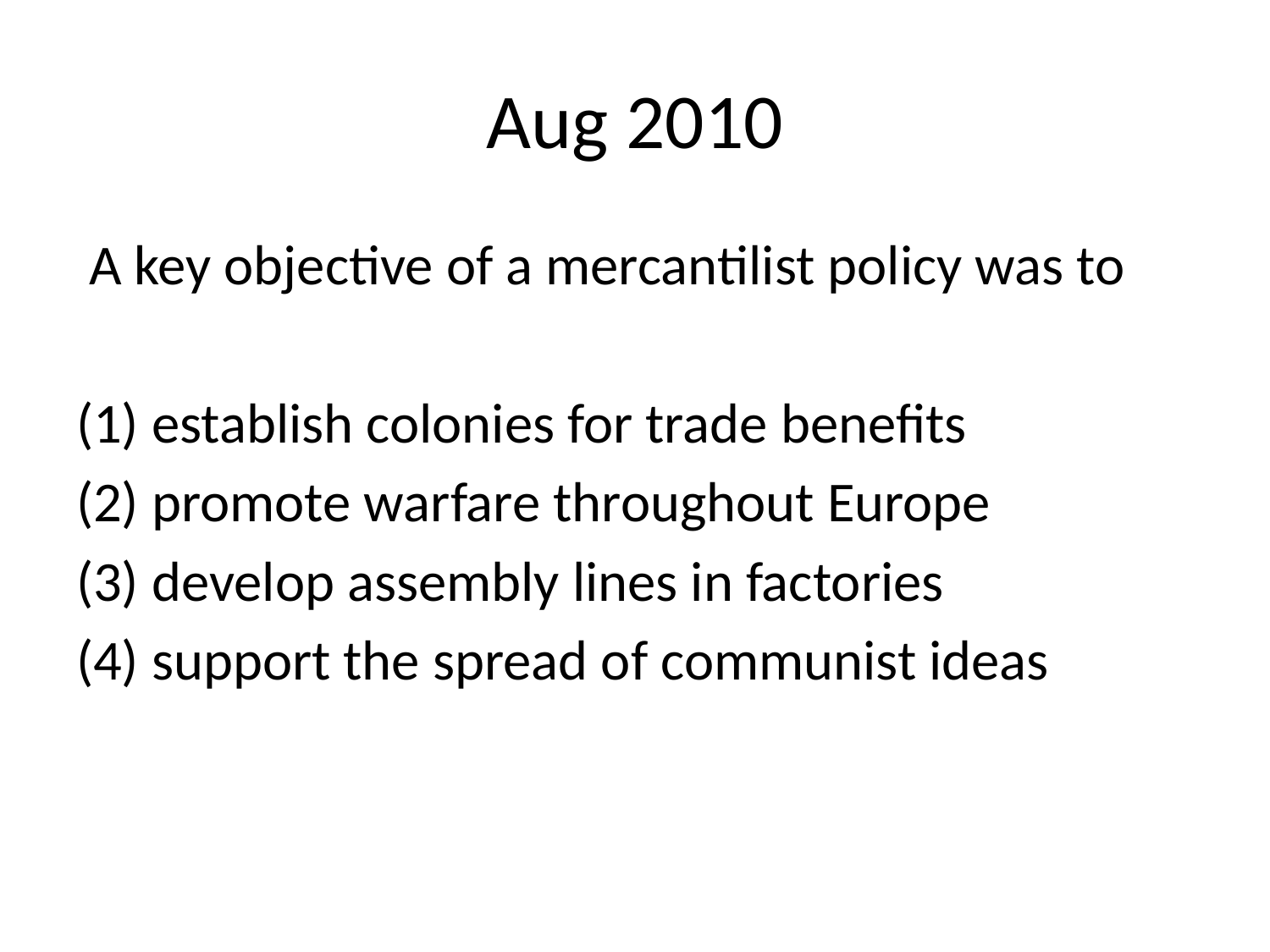

# Aug 2010
 A key objective of a mercantilist policy was to

(1) establish colonies for trade benefits
(2) promote warfare throughout Europe
(3) develop assembly lines in factories
(4) support the spread of communist ideas